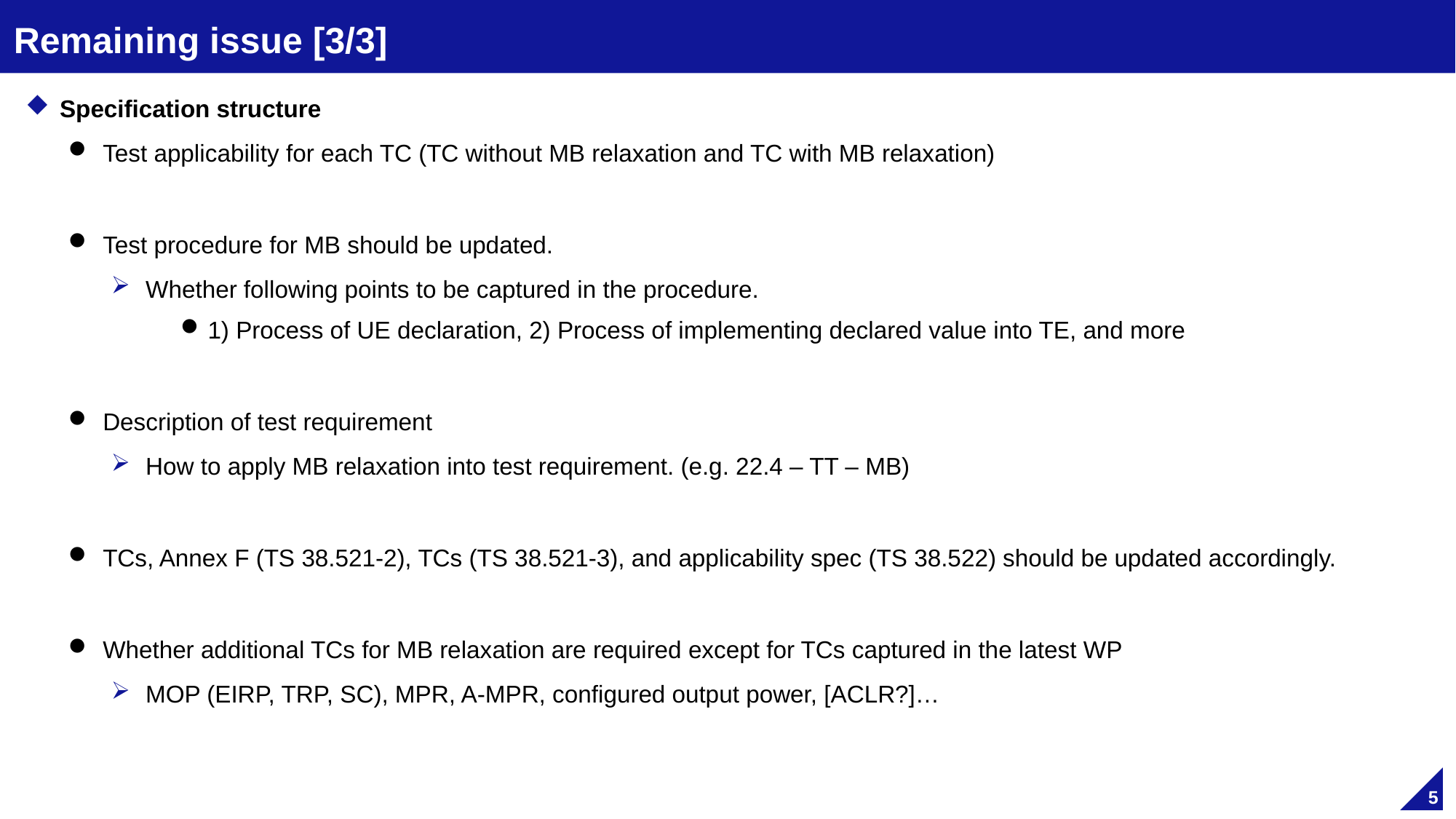

# Remaining issue [3/3]
Specification structure
Test applicability for each TC (TC without MB relaxation and TC with MB relaxation)

Test procedure for MB should be updated.
Whether following points to be captured in the procedure.
1) Process of UE declaration, 2) Process of implementing declared value into TE, and more

Description of test requirement
How to apply MB relaxation into test requirement. (e.g. 22.4 – TT – MB)

TCs, Annex F (TS 38.521-2), TCs (TS 38.521-3), and applicability spec (TS 38.522) should be updated accordingly.

Whether additional TCs for MB relaxation are required except for TCs captured in the latest WP
MOP (EIRP, TRP, SC), MPR, A-MPR, configured output power, [ACLR?]…
5